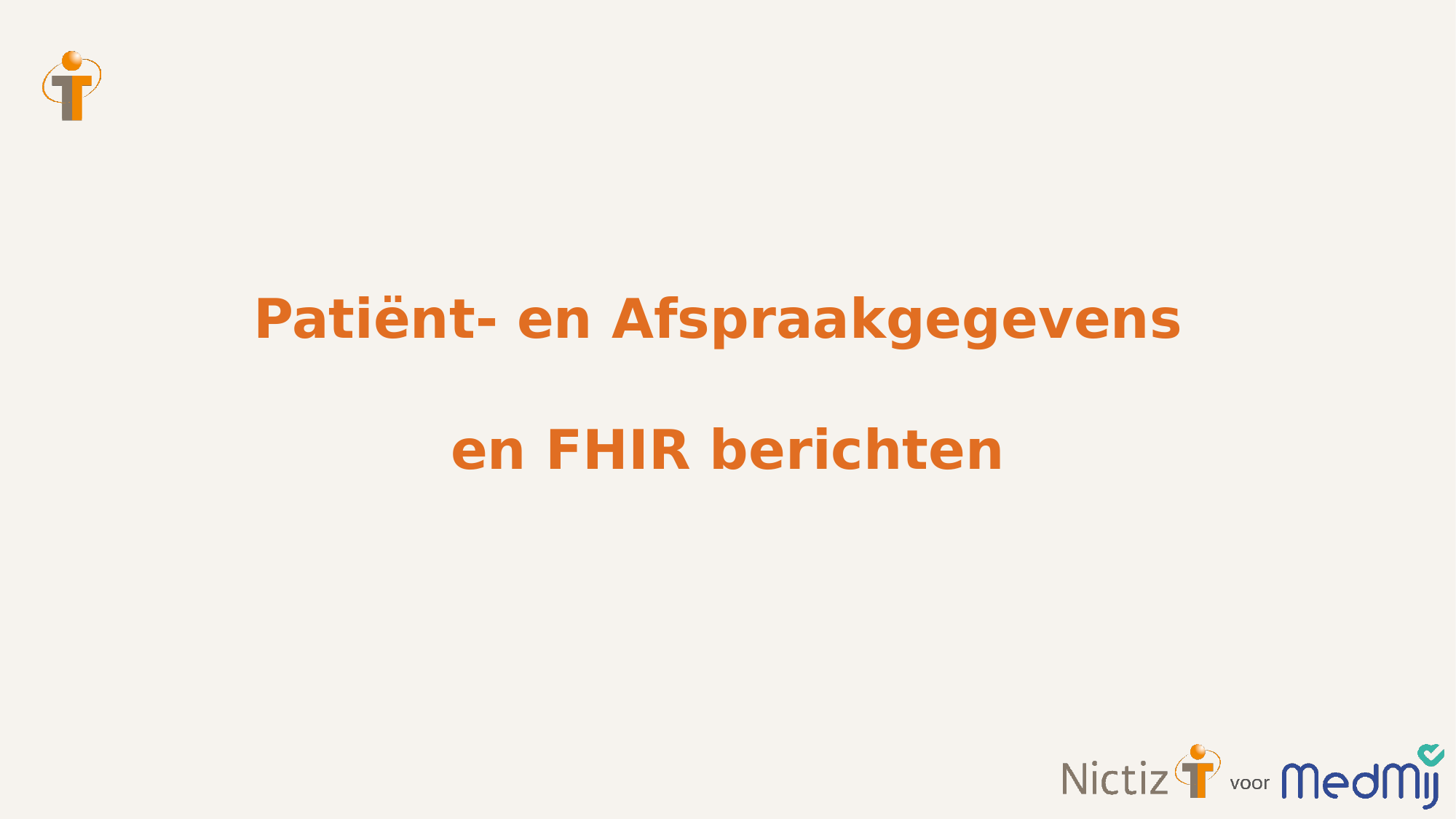

# Patiënt- en Afspraakgegevens en FHIR berichten